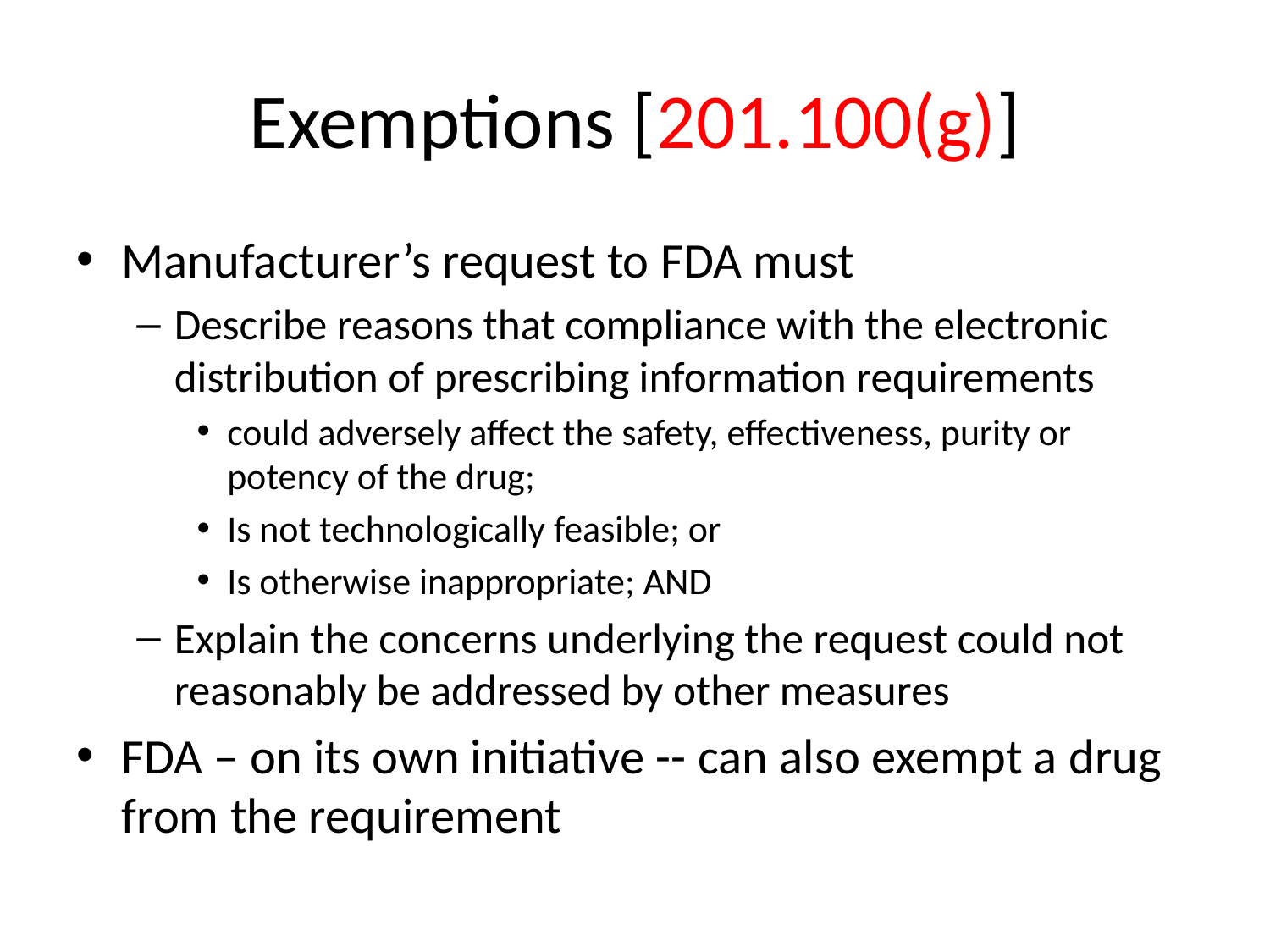

# Exemptions [201.100(g)]
Manufacturer’s request to FDA must
Describe reasons that compliance with the electronic distribution of prescribing information requirements
could adversely affect the safety, effectiveness, purity or potency of the drug;
Is not technologically feasible; or
Is otherwise inappropriate; AND
Explain the concerns underlying the request could not reasonably be addressed by other measures
FDA – on its own initiative -- can also exempt a drug from the requirement